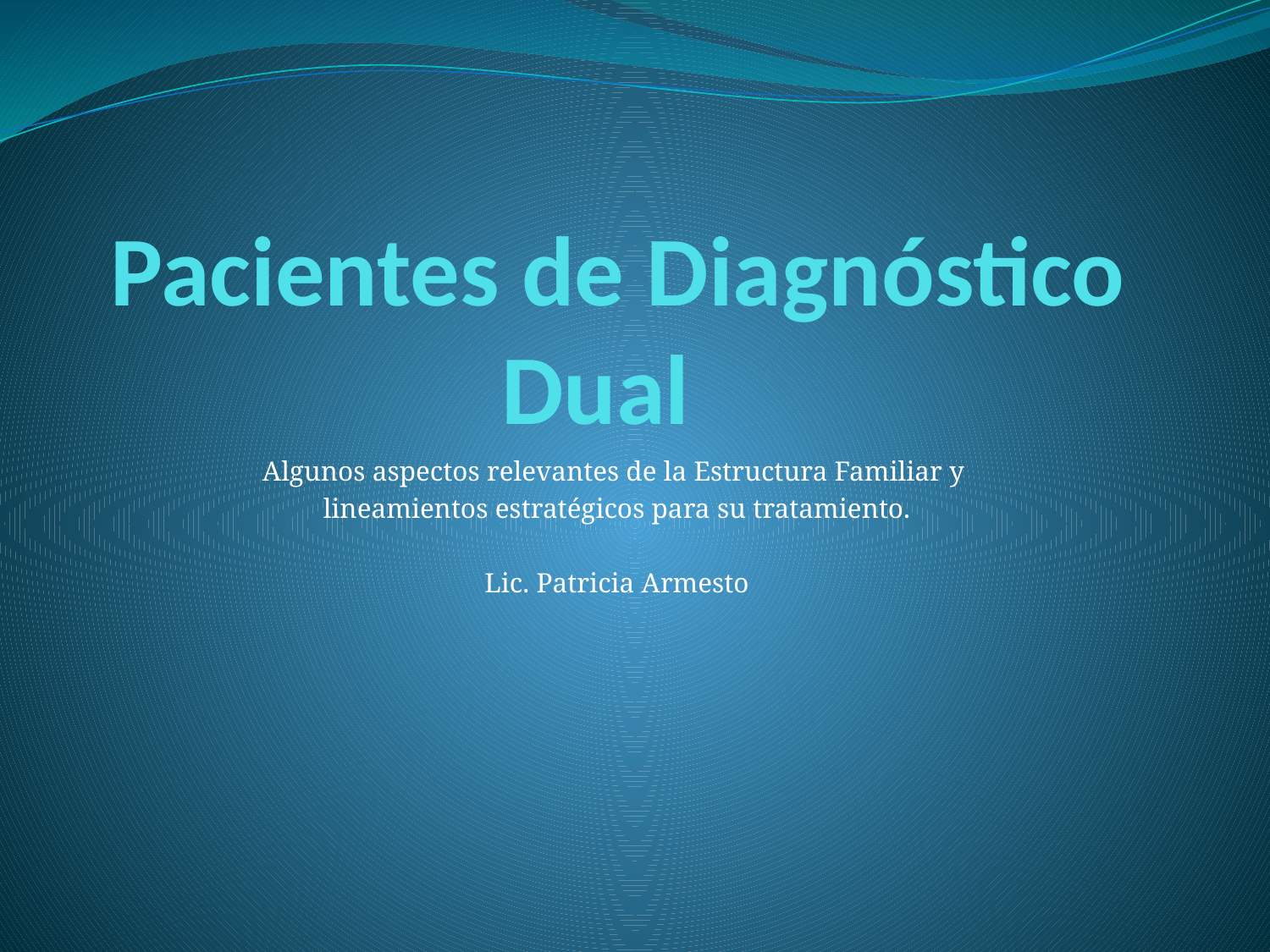

# Pacientes de Diagnóstico Dual
Algunos aspectos relevantes de la Estructura Familiar y
lineamientos estratégicos para su tratamiento.

Lic. Patricia Armesto